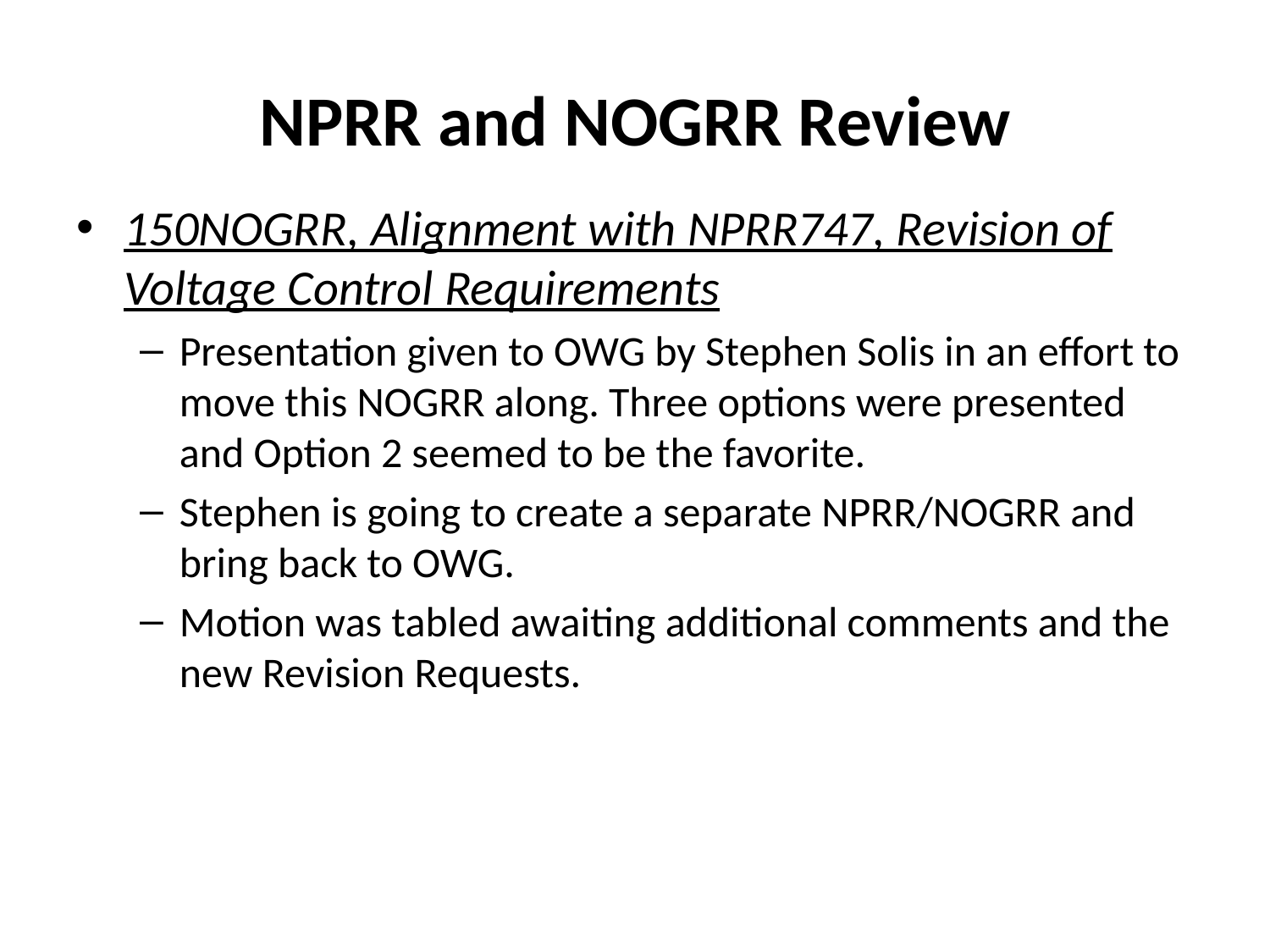

# NPRR and NOGRR Review
150NOGRR, Alignment with NPRR747, Revision of Voltage Control Requirements
Presentation given to OWG by Stephen Solis in an effort to move this NOGRR along. Three options were presented and Option 2 seemed to be the favorite.
Stephen is going to create a separate NPRR/NOGRR and bring back to OWG.
Motion was tabled awaiting additional comments and the new Revision Requests.